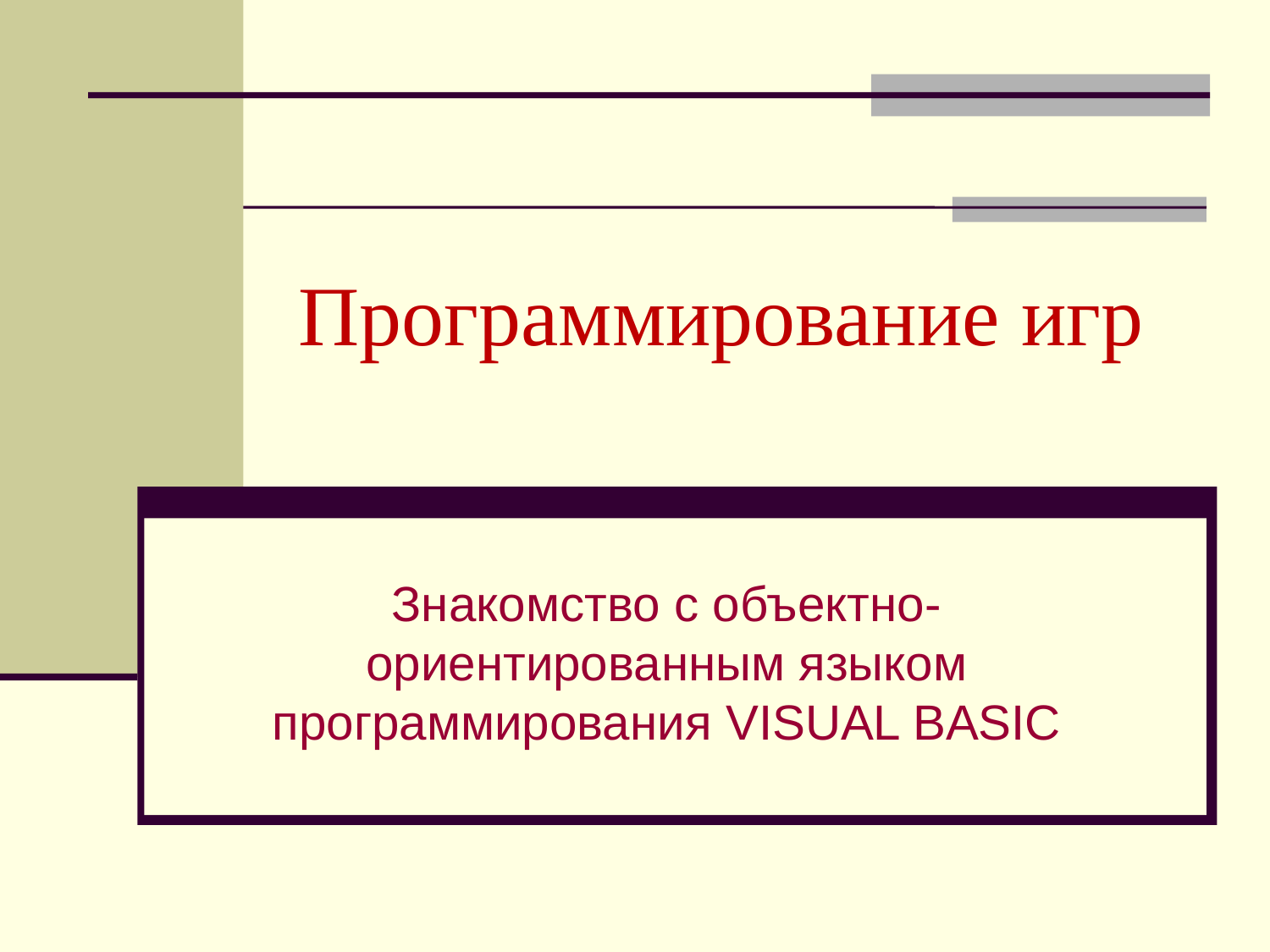

# Программирование игр
Знакомство с объектно-ориентированным языком программирования VISUAL BASIC